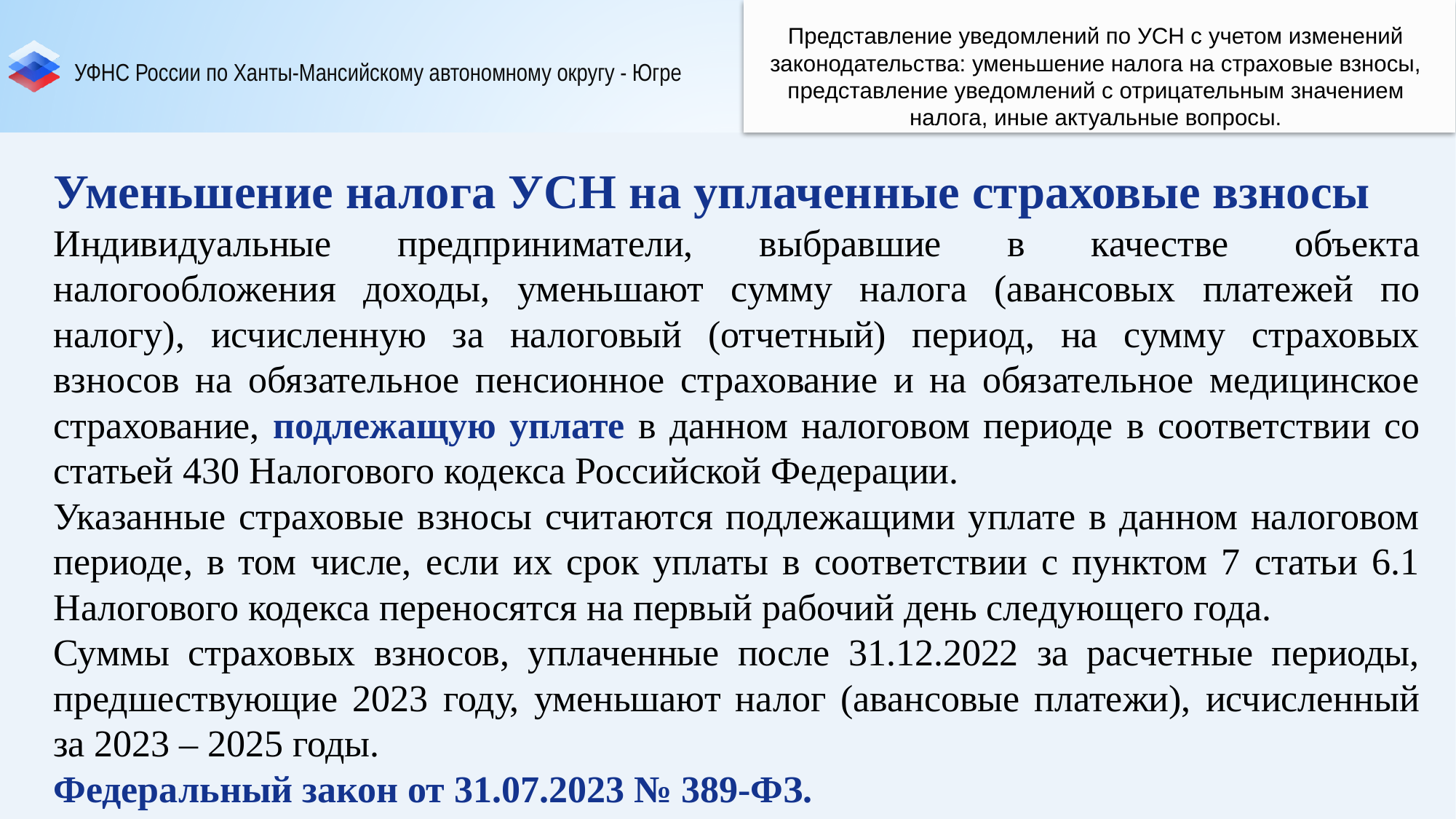

Представление уведомлений по УСН с учетом изменений законодательства: уменьшение налога на страховые взносы, представление уведомлений с отрицательным значением налога, иные актуальные вопросы.
Уменьшение налога УСН на уплаченные страховые взносы
Индивидуальные предприниматели, выбравшие в качестве объекта налогообложения доходы, уменьшают сумму налога (авансовых платежей по налогу), исчисленную за налоговый (отчетный) период, на сумму страховых взносов на обязательное пенсионное страхование и на обязательное медицинское страхование, подлежащую уплате в данном налоговом периоде в соответствии со статьей 430 Налогового кодекса Российской Федерации.
Указанные страховые взносы считаются подлежащими уплате в данном налоговом периоде, в том числе, если их срок уплаты в соответствии с пунктом 7 статьи 6.1 Налогового кодекса переносятся на первый рабочий день следующего года.
Суммы страховых взносов, уплаченные после 31.12.2022 за расчетные периоды, предшествующие 2023 году, уменьшают налог (авансовые платежи), исчисленный за 2023 – 2025 годы.
Федеральный закон от 31.07.2023 № 389-ФЗ.